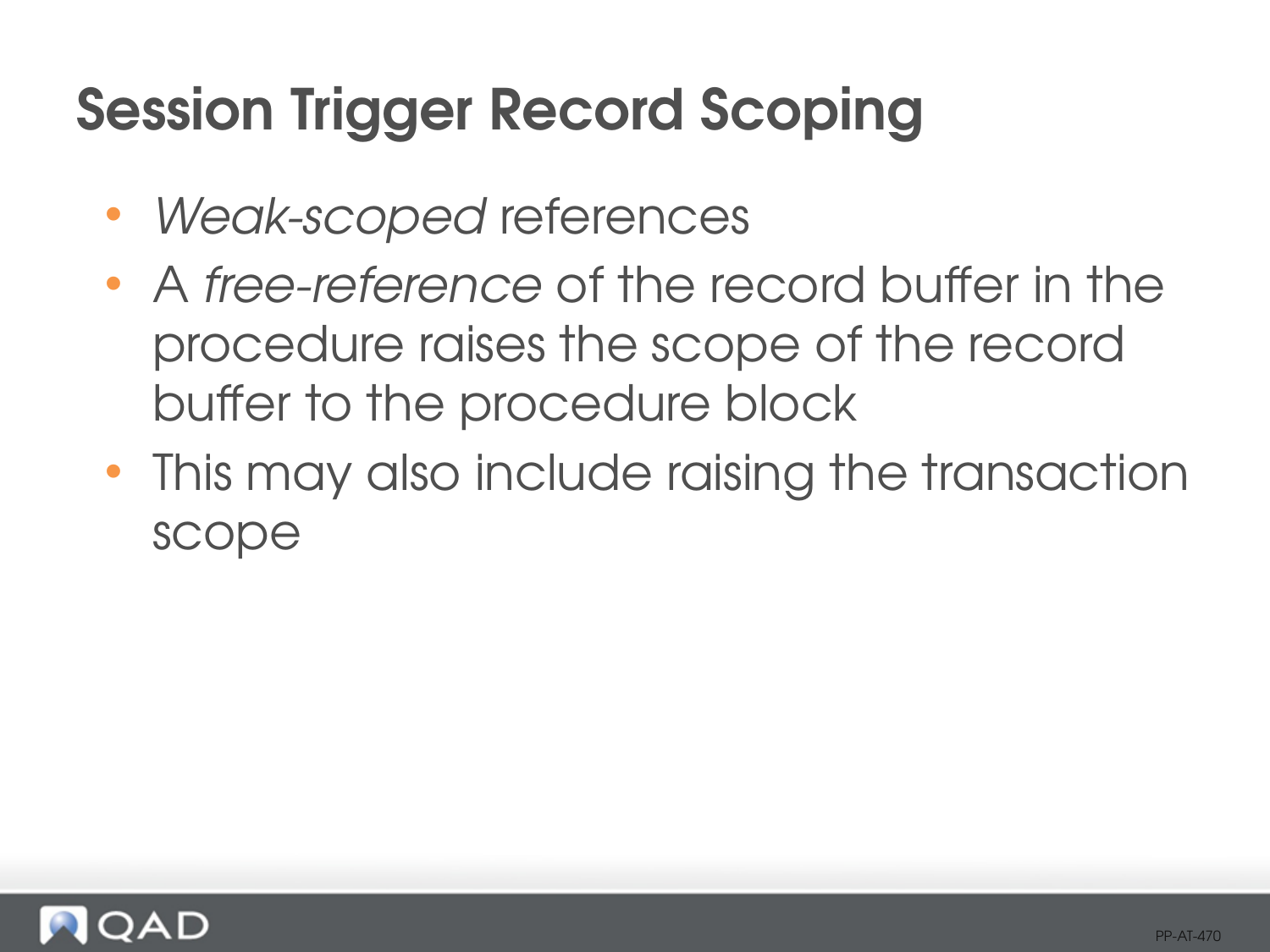

# Session Trigger Record Scoping
Weak-scoped references
A free-reference of the record buffer in the procedure raises the scope of the record buffer to the procedure block
This may also include raising the transaction scope

PP-AT-470